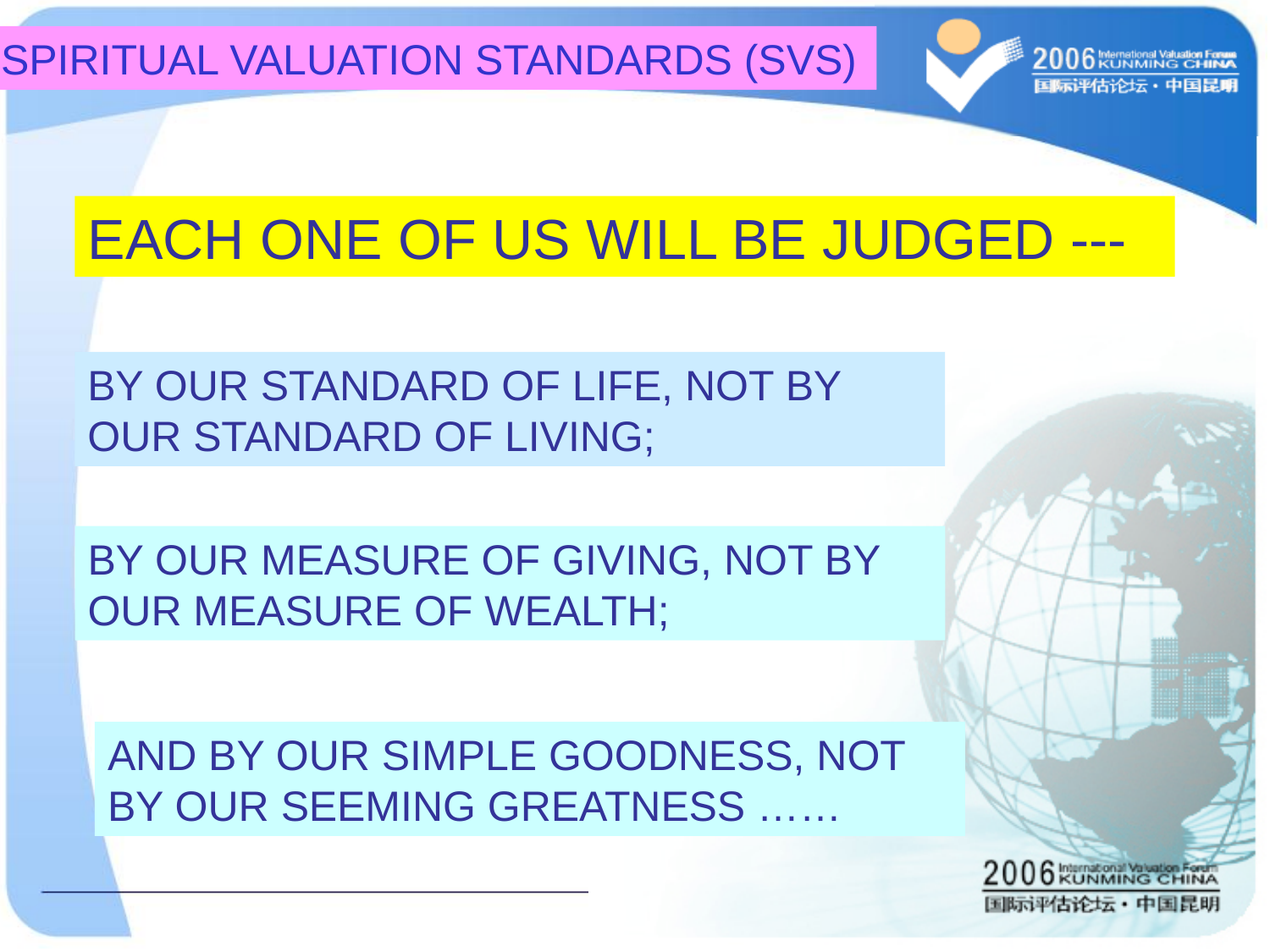

SPIRITUAL VALUATION STANDARDS (SVS)
EACH ONE OF US WILL BE JUDGED ---
BY OUR STANDARD OF LIFE, NOT BY OUR STANDARD OF LIVING;
BY OUR MEASURE OF GIVING, NOT BY OUR MEASURE OF WEALTH;
AND BY OUR SIMPLE GOODNESS, NOT BY OUR SEEMING GREATNESS ……